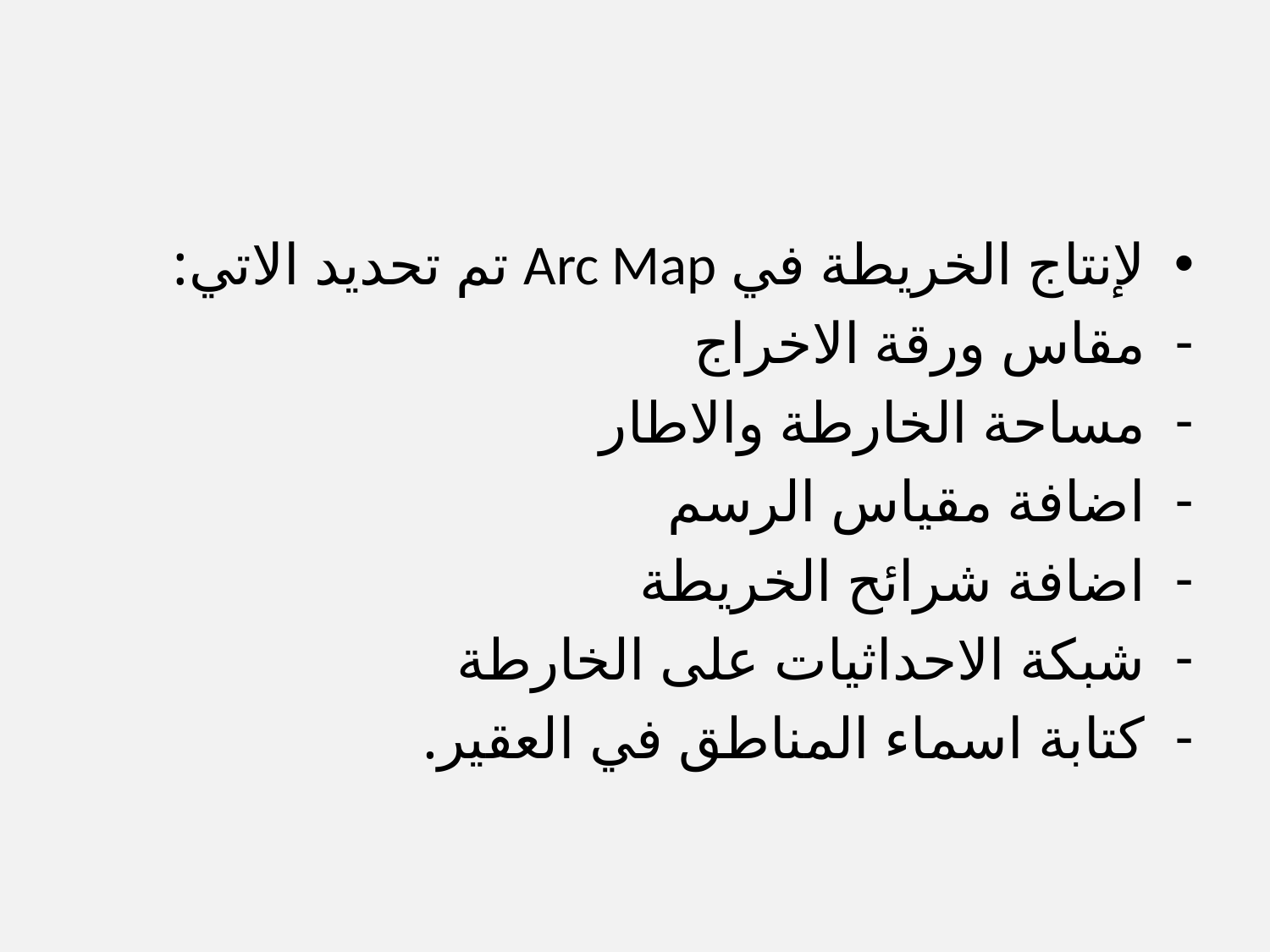

لإنتاج الخريطة في Arc Map تم تحديد الاتي:
مقاس ورقة الاخراج
مساحة الخارطة والاطار
اضافة مقياس الرسم
اضافة شرائح الخريطة
شبكة الاحداثيات على الخارطة
كتابة اسماء المناطق في العقير.